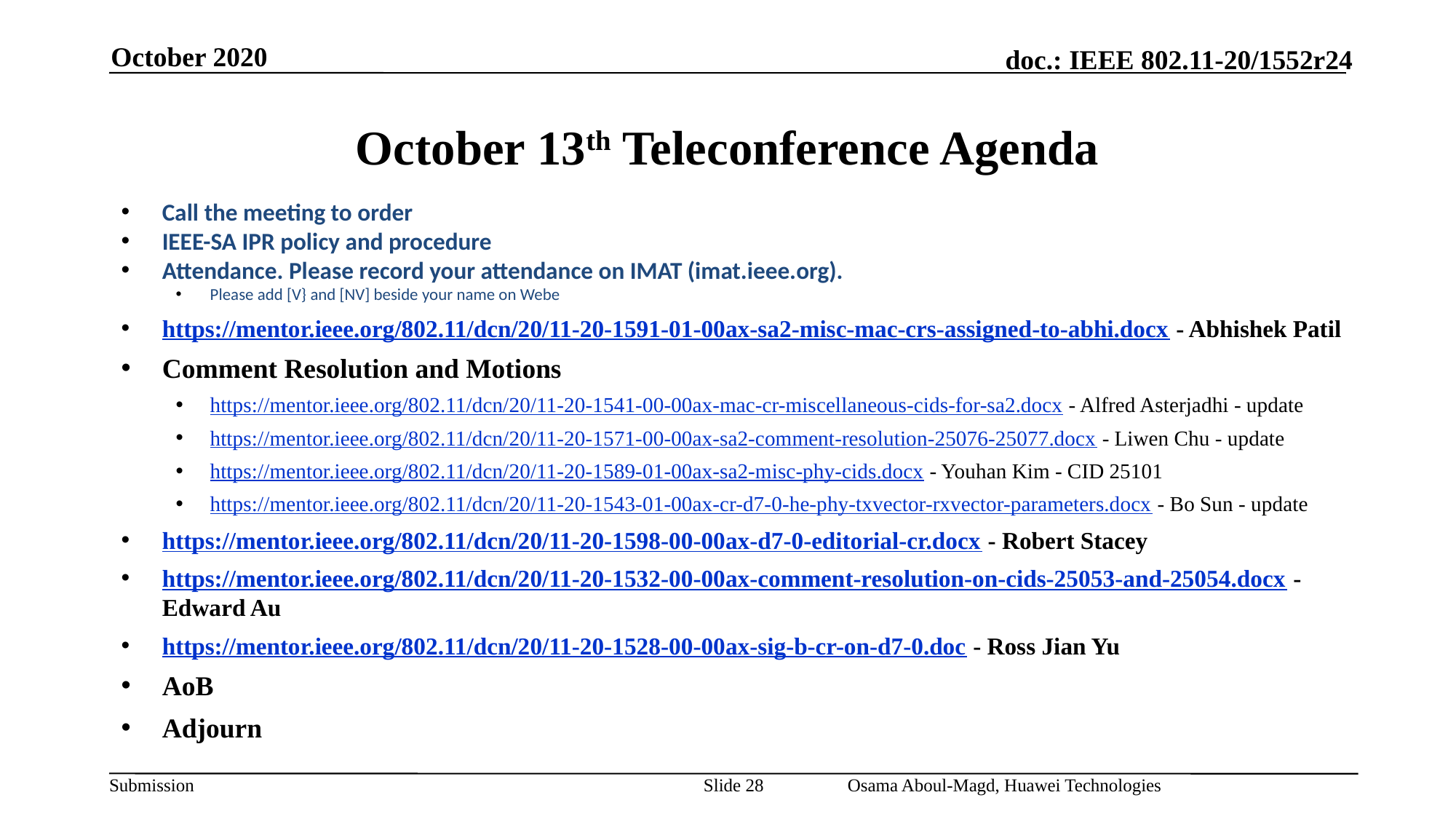

October 2020
# October 13th Teleconference Agenda
Call the meeting to order
IEEE-SA IPR policy and procedure
Attendance. Please record your attendance on IMAT (imat.ieee.org).
Please add [V} and [NV] beside your name on Webe
https://mentor.ieee.org/802.11/dcn/20/11-20-1591-01-00ax-sa2-misc-mac-crs-assigned-to-abhi.docx - Abhishek Patil
Comment Resolution and Motions
https://mentor.ieee.org/802.11/dcn/20/11-20-1541-00-00ax-mac-cr-miscellaneous-cids-for-sa2.docx - Alfred Asterjadhi - update
https://mentor.ieee.org/802.11/dcn/20/11-20-1571-00-00ax-sa2-comment-resolution-25076-25077.docx - Liwen Chu - update
https://mentor.ieee.org/802.11/dcn/20/11-20-1589-01-00ax-sa2-misc-phy-cids.docx - Youhan Kim - CID 25101
https://mentor.ieee.org/802.11/dcn/20/11-20-1543-01-00ax-cr-d7-0-he-phy-txvector-rxvector-parameters.docx - Bo Sun - update
https://mentor.ieee.org/802.11/dcn/20/11-20-1598-00-00ax-d7-0-editorial-cr.docx - Robert Stacey
https://mentor.ieee.org/802.11/dcn/20/11-20-1532-00-00ax-comment-resolution-on-cids-25053-and-25054.docx -Edward Au
https://mentor.ieee.org/802.11/dcn/20/11-20-1528-00-00ax-sig-b-cr-on-d7-0.doc - Ross Jian Yu
AoB
Adjourn
Slide 28
Osama Aboul-Magd, Huawei Technologies